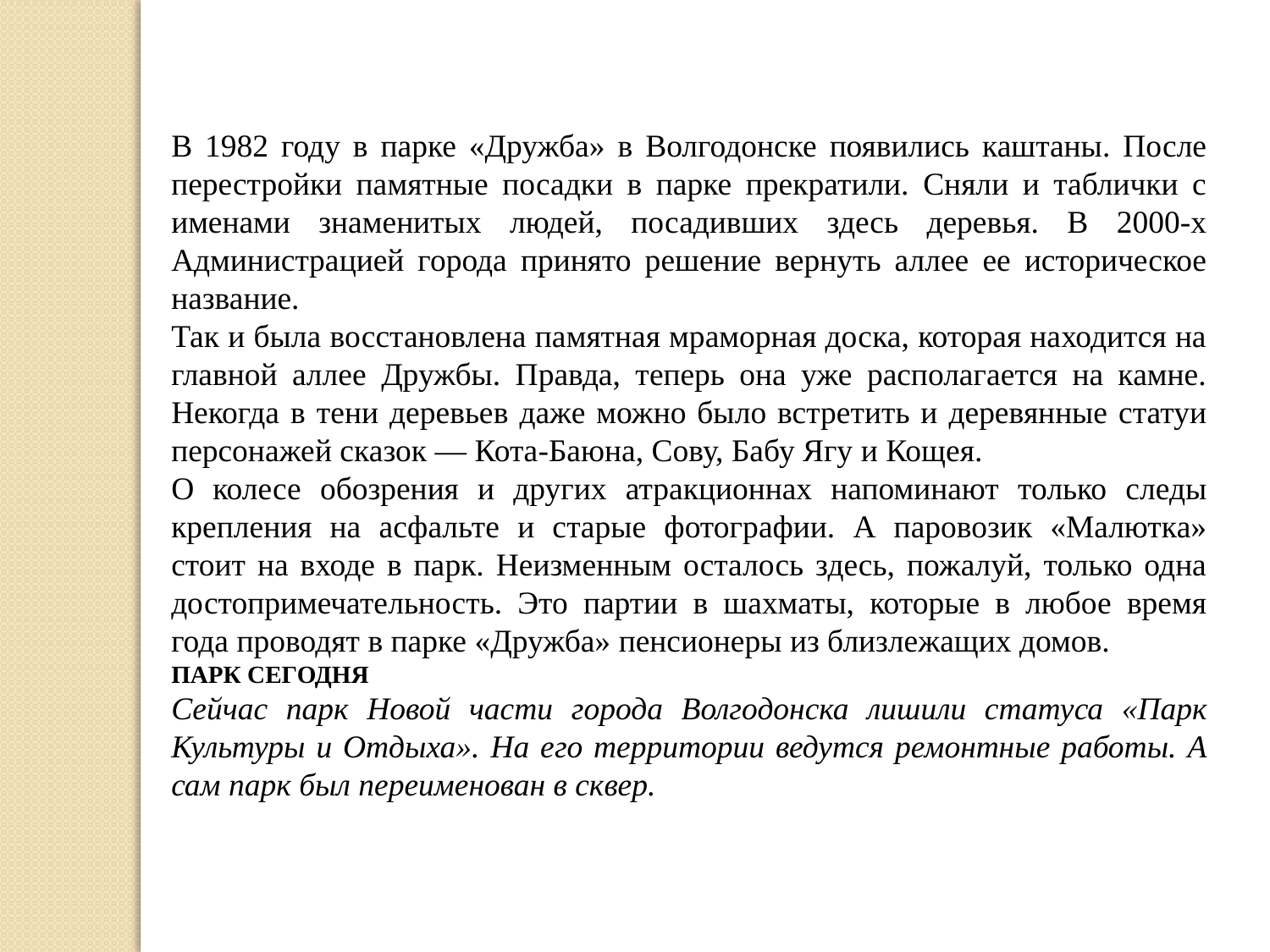

В 1982 году в парке «Дружба» в Волгодонске появились каштаны. После перестройки памятные посадки в парке прекратили. Сняли и таблички с именами знаменитых людей, посадивших здесь деревья. В 2000-х Администрацией города принято решение вернуть аллее ее историческое название.
Так и была восстановлена памятная мраморная доска, которая находится на главной аллее Дружбы. Правда, теперь она уже располагается на камне. Некогда в тени деревьев даже можно было встретить и деревянные статуи персонажей сказок — Кота-Баюна, Сову, Бабу Ягу и Кощея.
О колесе обозрения и других атракционнах напоминают только следы крепления на асфальте и старые фотографии. А паровозик «Малютка» стоит на входе в парк. Неизменным осталось здесь, пожалуй, только одна достопримечательность. Это партии в шахматы, которые в любое время года проводят в парке «Дружба» пенсионеры из близлежащих домов.
ПАРК СЕГОДНЯ
Сейчас парк Новой части города Волгодонска лишили статуса «Парк Культуры и Отдыха». На его территории ведутся ремонтные работы. А сам парк был переименован в сквер.